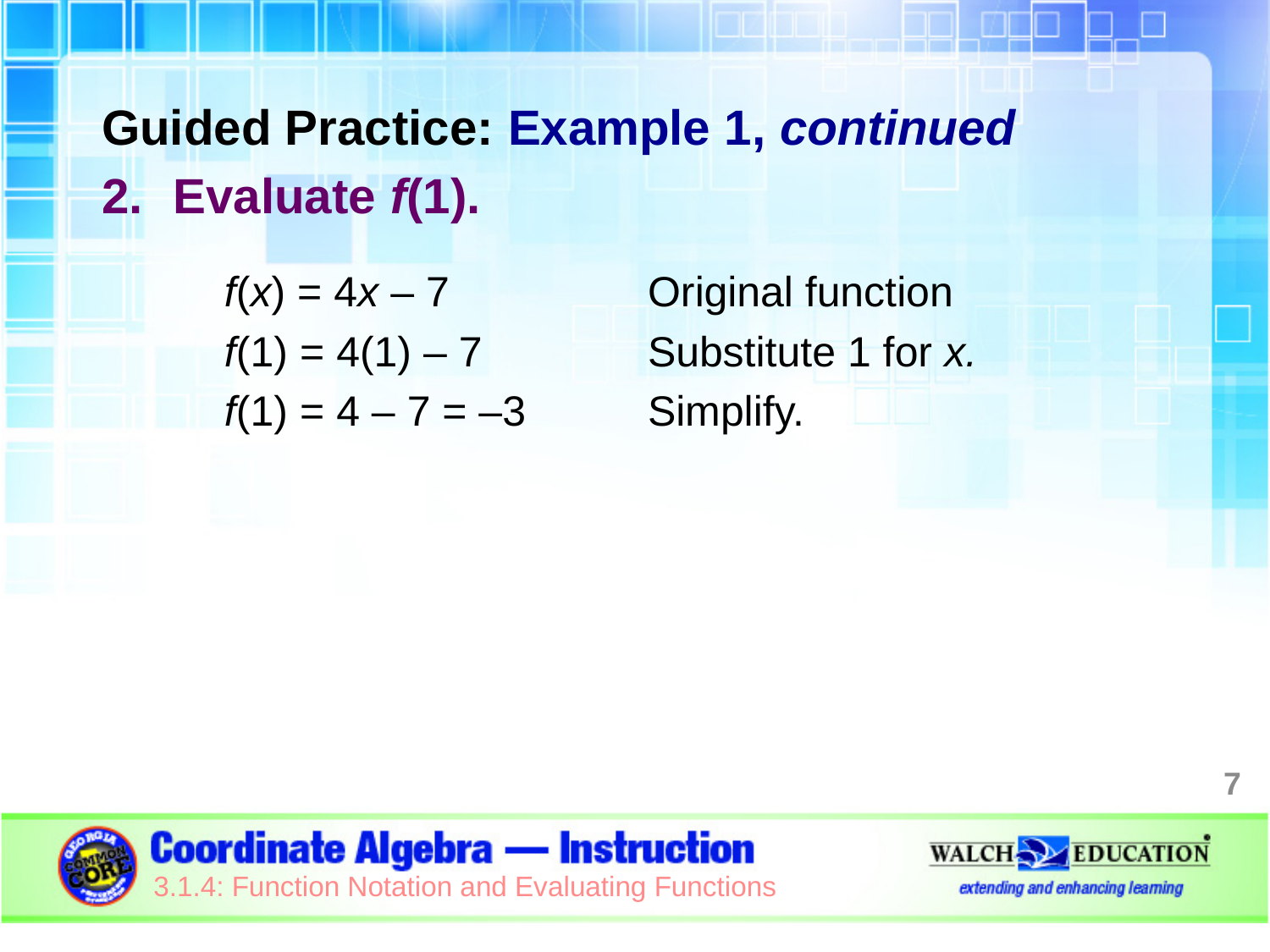

Guided Practice: Example 1, continued
Evaluate f(1).

| f(x) = 4x – 7 | Original function |
| --- | --- |
| f(1) = 4(1) – 7 | Substitute 1 for x. |
| f(1) = 4 – 7 = –3 | Simplify. |
7
3.1.4: Function Notation and Evaluating Functions